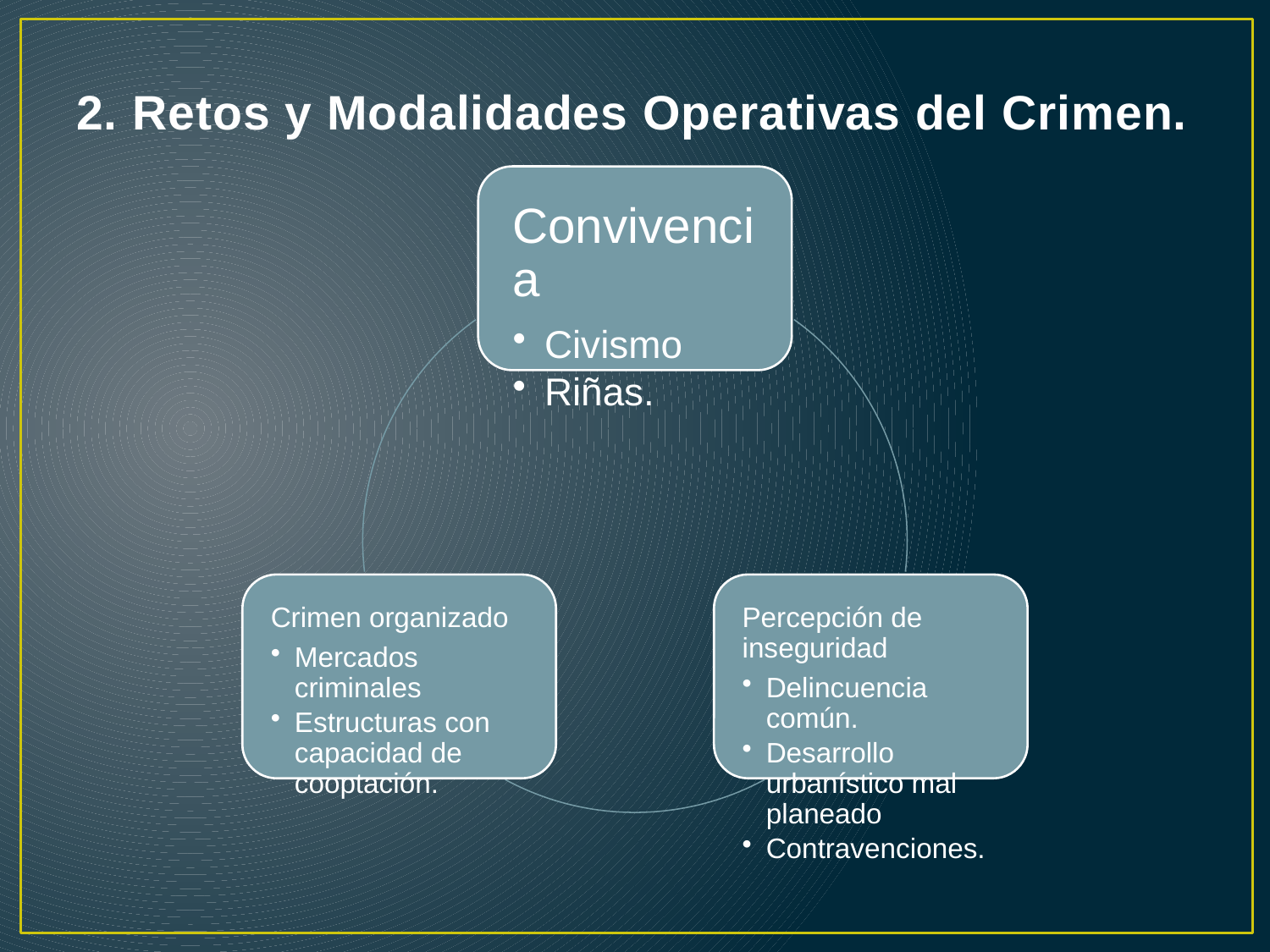

# 2. Retos y Modalidades Operativas del Crimen.
Convivencia
Civismo
Riñas.
Percepción de inseguridad
Delincuencia común.
Desarrollo urbanístico mal planeado
Contravenciones.
Crimen organizado
Mercados criminales
Estructuras con capacidad de cooptación.